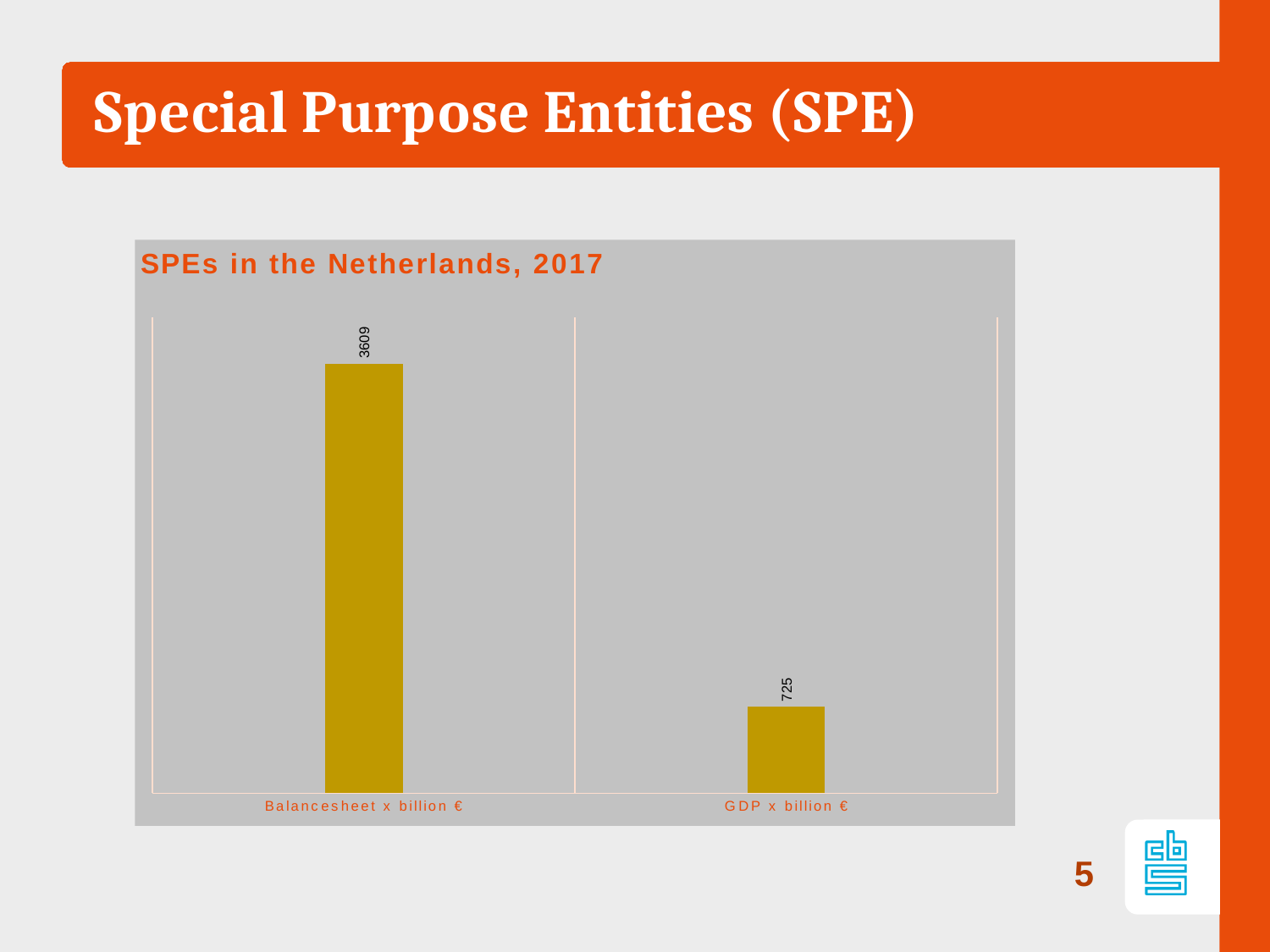

# Special Purpose Entities (SPE)

### Chart: SPEs in the Netherlands, 2017

| Category |  |
|---|---|
| Balancesheet x billion € | 3609.0 |
| GDP x billion € | 725.0 |
5